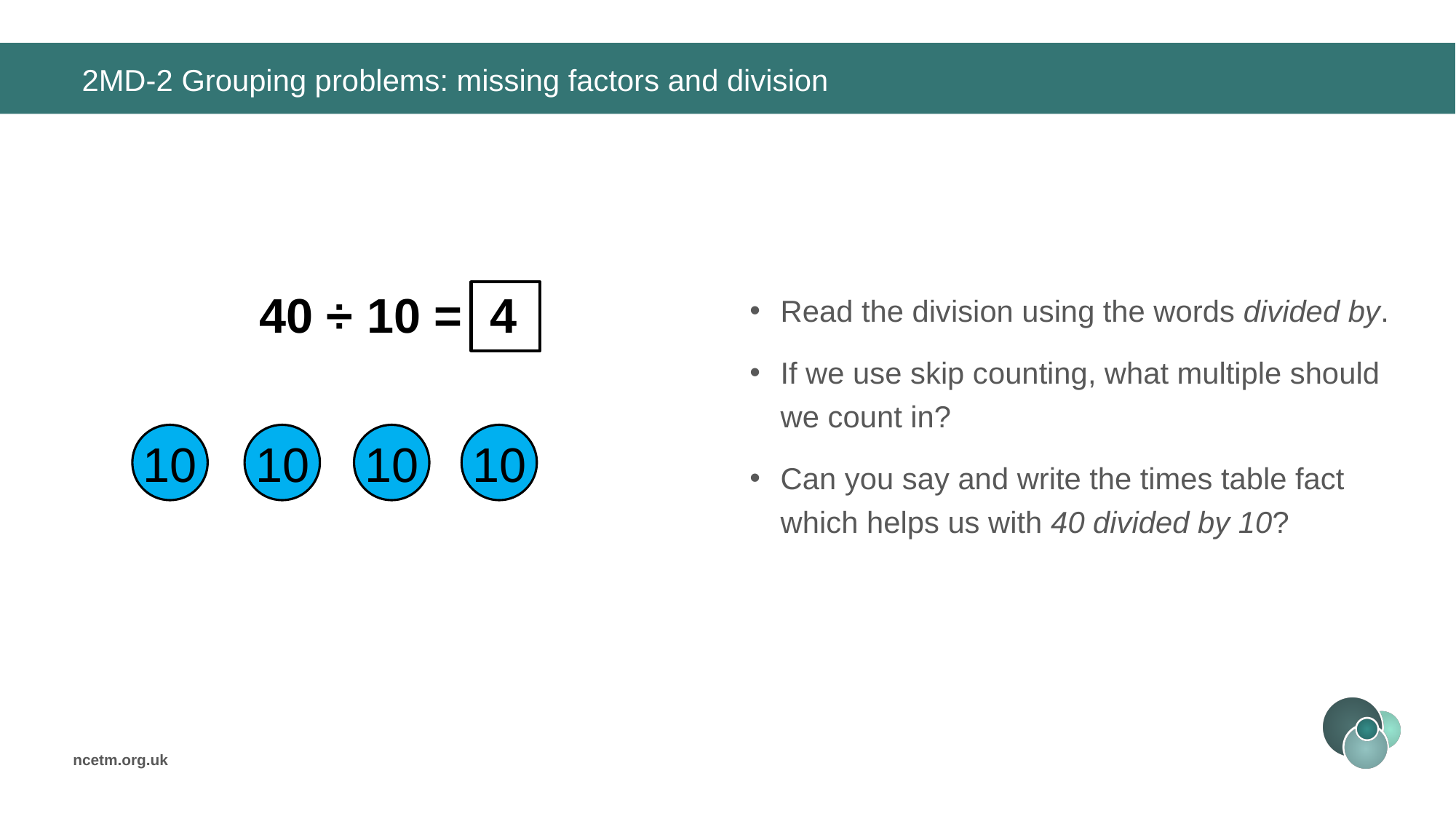

# 2MD-2 Grouping problems: missing factors and division
Read the division using the words divided by.
If we use skip counting, what multiple should we count in?
Can you say and write the times table fact which helps us with 40 divided by 10?

4
40 ÷ 10 =

10

10

10

10